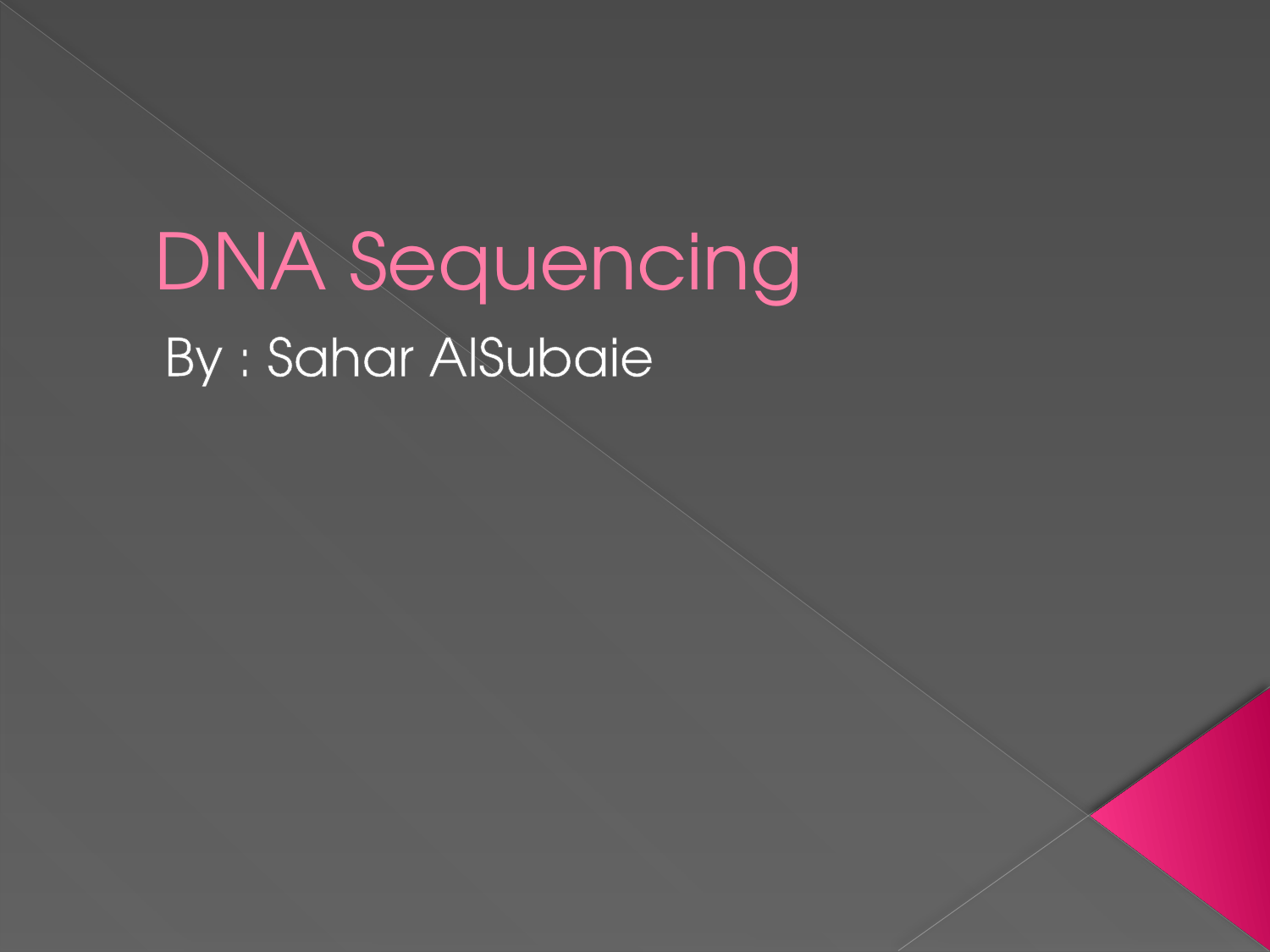

# DNA Sequencing
By : Sahar AlSubaie